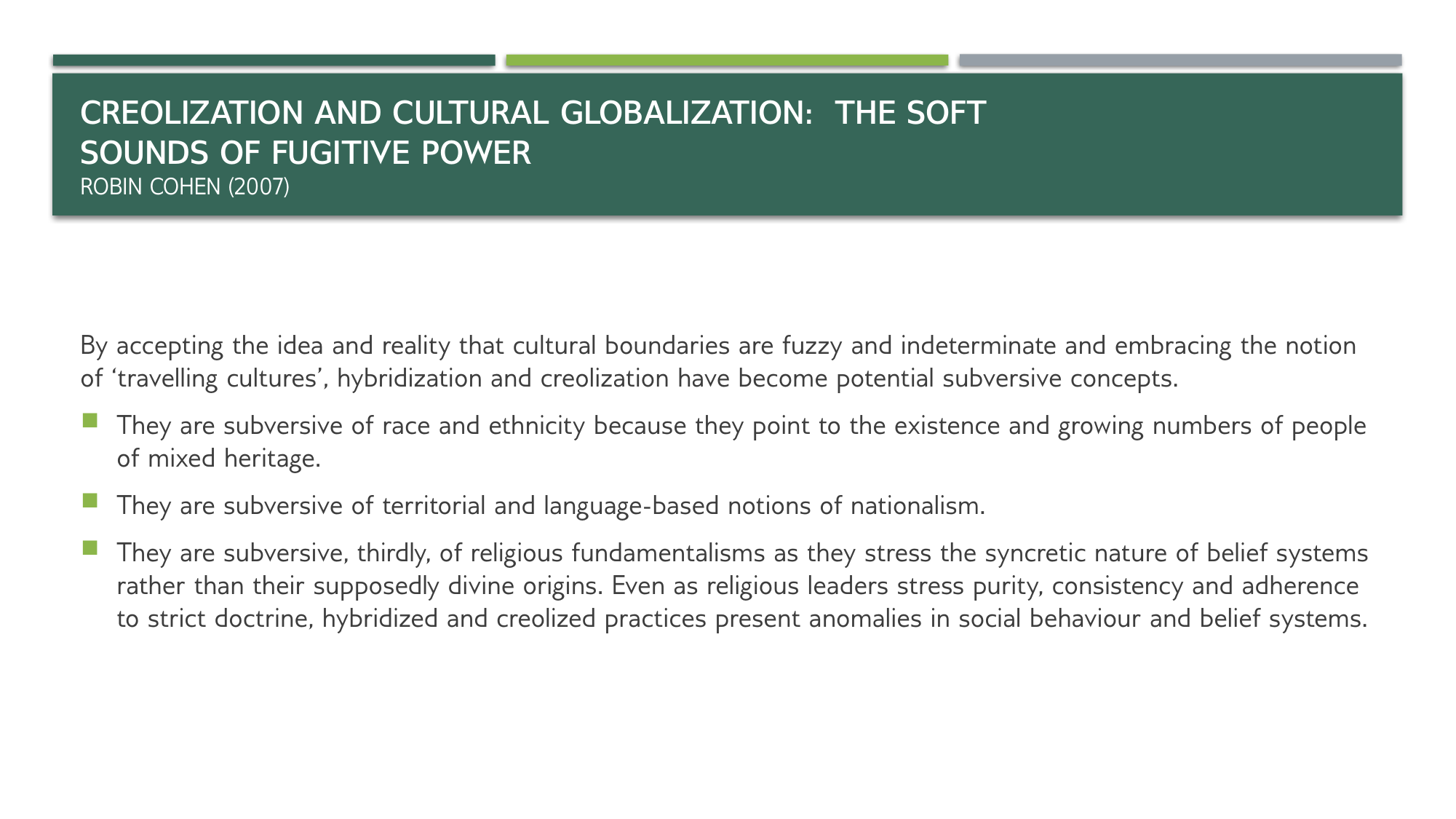

# Creolization and Cultural Globalization:  The Soft Sounds of Fugitive Power ROBIN COHEN (2007)
By accepting the idea and reality that cultural boundaries are fuzzy and indeterminate and embracing the notion of ‘travelling cultures’, hybridization and creolization have become potential subversive concepts.
They are subversive of race and ethnicity because they point to the existence and growing numbers of people of mixed heritage.
They are subversive of territorial and language-based notions of nationalism.
They are subversive, thirdly, of religious fundamentalisms as they stress the syncretic nature of belief systems rather than their supposedly divine origins. Even as religious leaders stress purity, consistency and adherence to strict doctrine, hybridized and creolized practices present anomalies in social behaviour and belief systems.